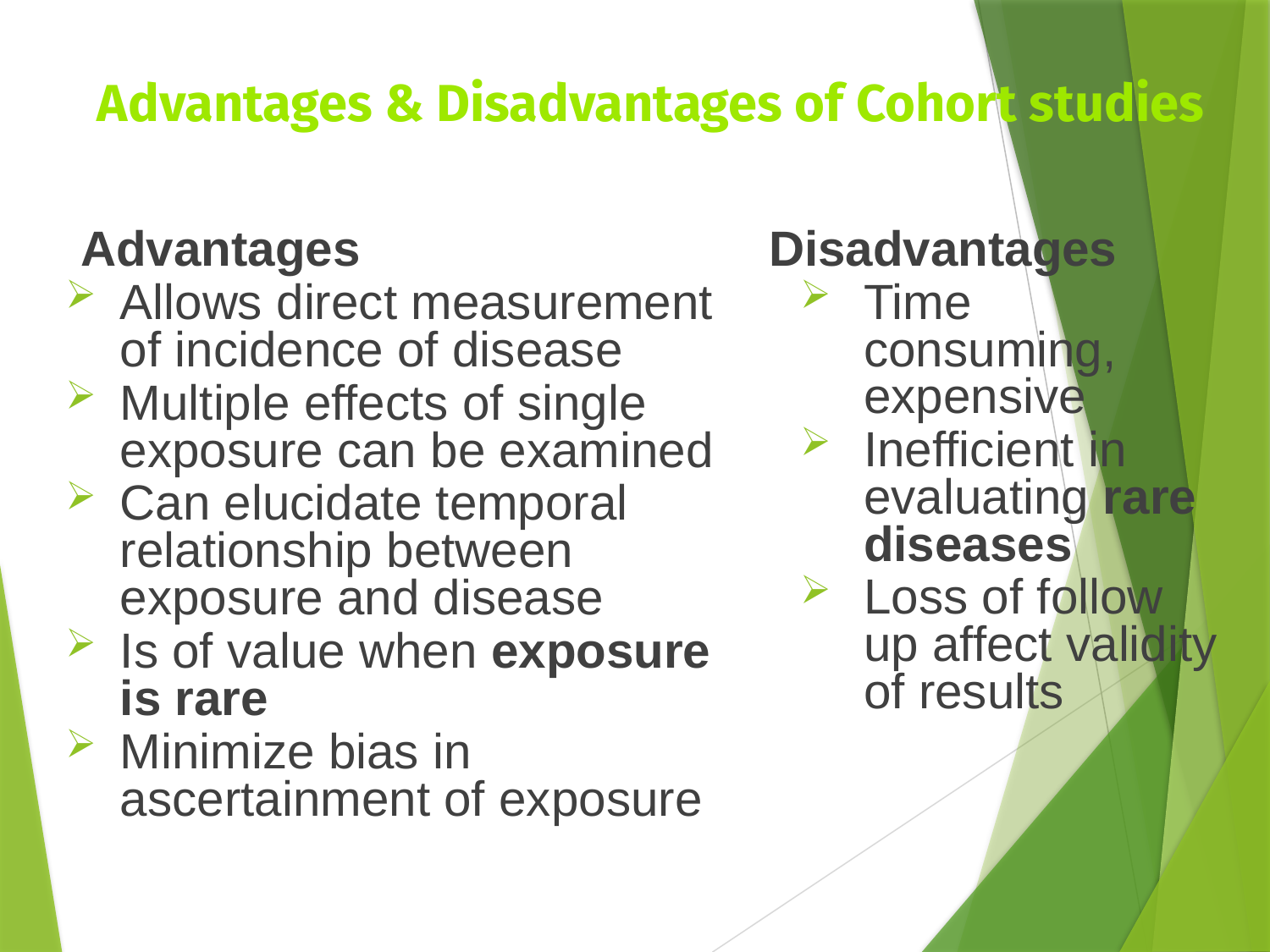

# Advantages & Disadvantages of Cohort studies
Advantages
Allows direct measurement of incidence of disease
Multiple effects of single exposure can be examined
Can elucidate temporal relationship between exposure and disease
Is of value when exposure is rare
Minimize bias in ascertainment of exposure
Disadvantages
Time consuming, expensive
Inefficient in evaluating rare diseases
Loss of follow up affect validity of results